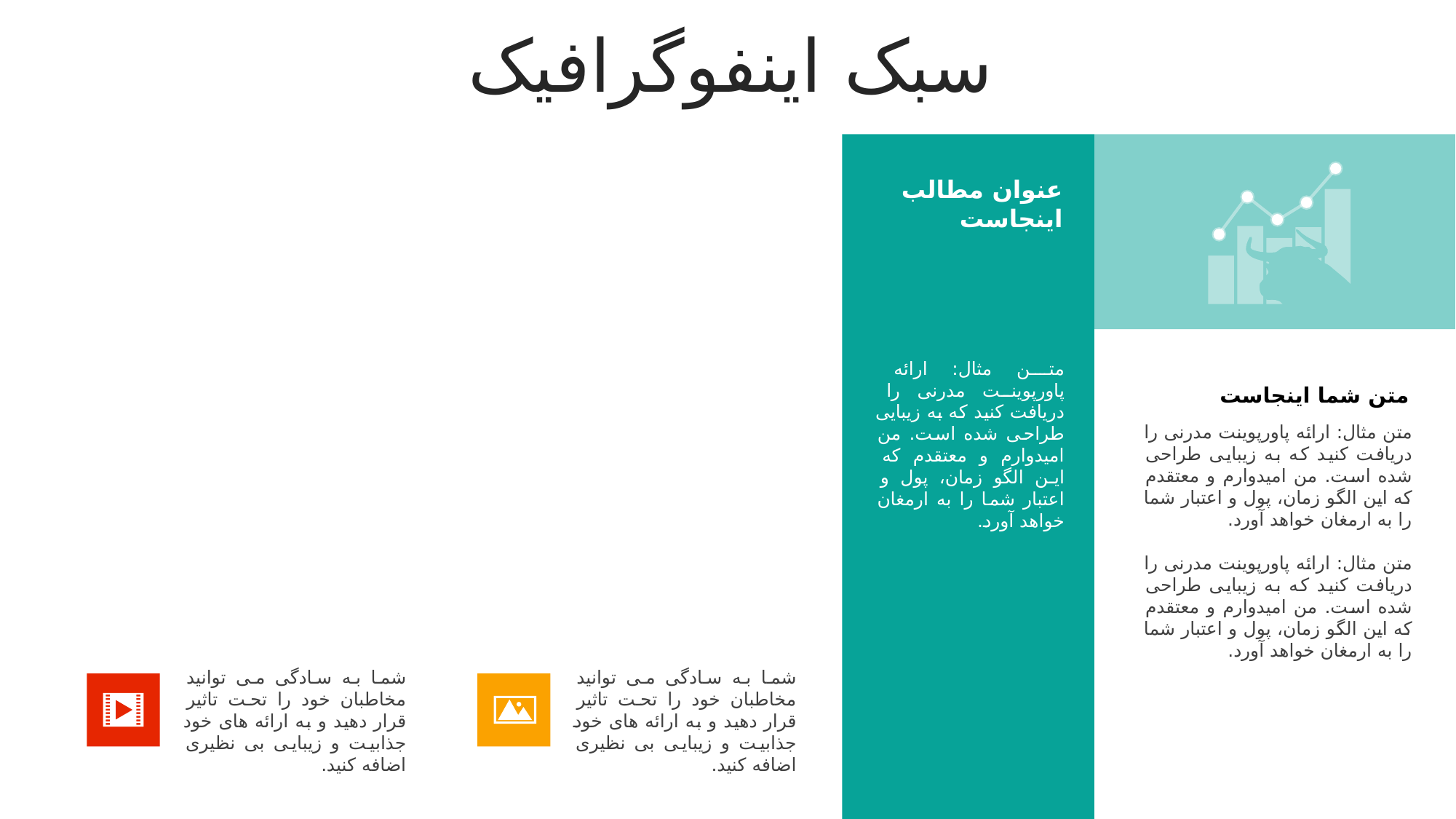

# سبک اینفوگرافیک

عنوان مطالب اینجاست

متن مثال: ارائه پاورپوینت مدرنی را دریافت کنید که به زیبایی طراحی شده است. من امیدوارم و معتقدم که این الگو زمان، پول و اعتبار شما را به ارمغان خواهد آورد.
متن شما اینجاست
متن مثال: ارائه پاورپوینت مدرنی را دریافت کنید که به زیبایی طراحی شده است. من امیدوارم و معتقدم که این الگو زمان، پول و اعتبار شما را به ارمغان خواهد آورد.

متن مثال: ارائه پاورپوینت مدرنی را دریافت کنید که به زیبایی طراحی شده است. من امیدوارم و معتقدم که این الگو زمان، پول و اعتبار شما را به ارمغان خواهد آورد.
شما به سادگی می توانید مخاطبان خود را تحت تاثیر قرار دهید و به ارائه های خود جذابیت و زیبایی بی نظیری اضافه کنید.
شما به سادگی می توانید مخاطبان خود را تحت تاثیر قرار دهید و به ارائه های خود جذابیت و زیبایی بی نظیری اضافه کنید.